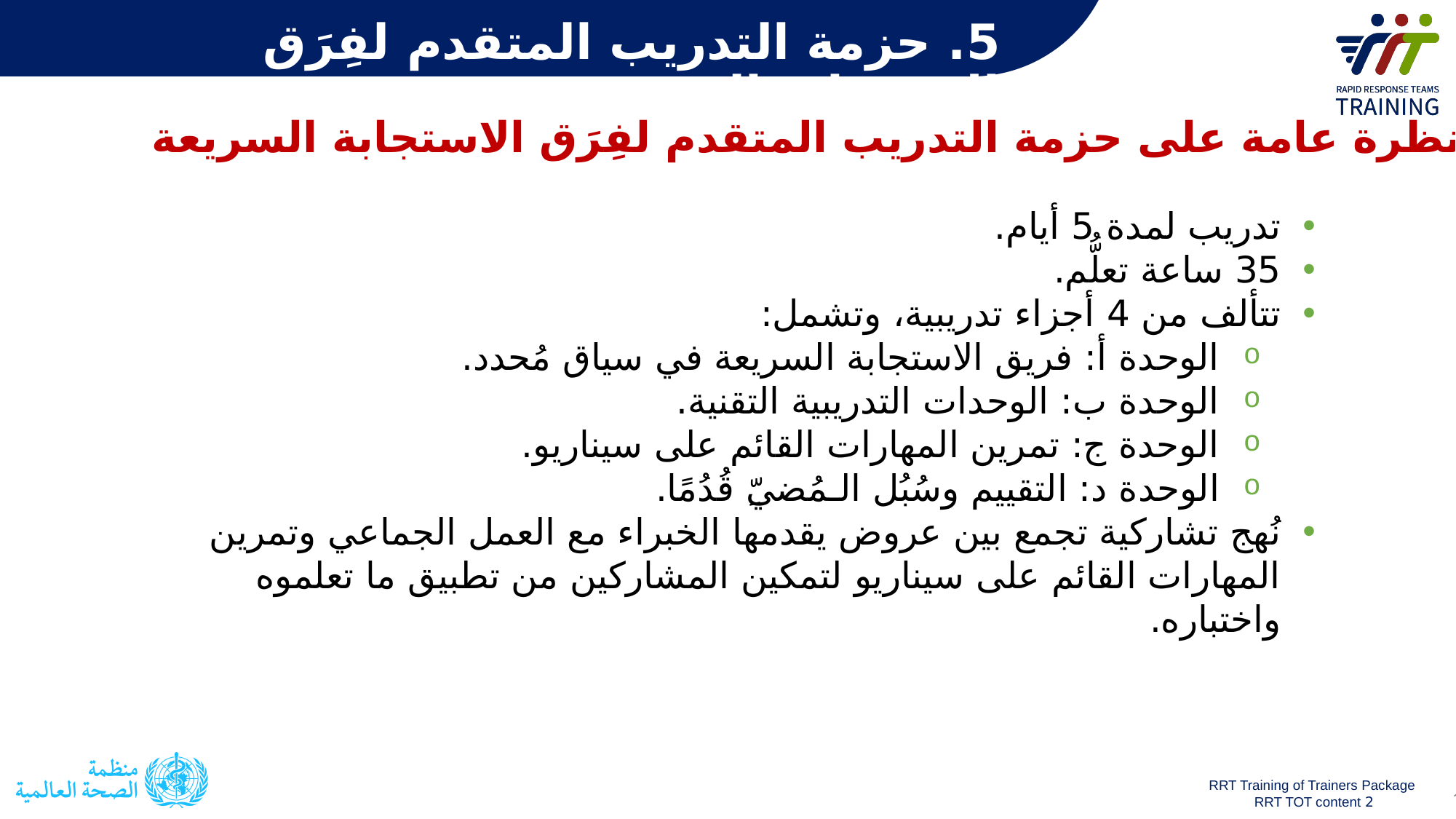

5. حزمة التدريب المتقدم لفِرَق الاستجابة السريعة
نظرة عامة على حزمة التدريب المتقدم لفِرَق الاستجابة السريعة
تدريب لمدة 5 أيام.
35 ساعة تعلُّم.
تتألف من 4 أجزاء تدريبية، وتشمل:
الوحدة أ: فريق الاستجابة السريعة في سياق مُحدد.
الوحدة ب: الوحدات التدريبية التقنية.
الوحدة ج: تمرين المهارات القائم على سيناريو.
الوحدة د: التقييم وسُبُل الـمُضيِّ قُدُمًا.
نُهج تشاركية تجمع بين عروض يقدمها الخبراء مع العمل الجماعي وتمرين المهارات القائم على سيناريو لتمكين المشاركين من تطبيق ما تعلموه واختباره.